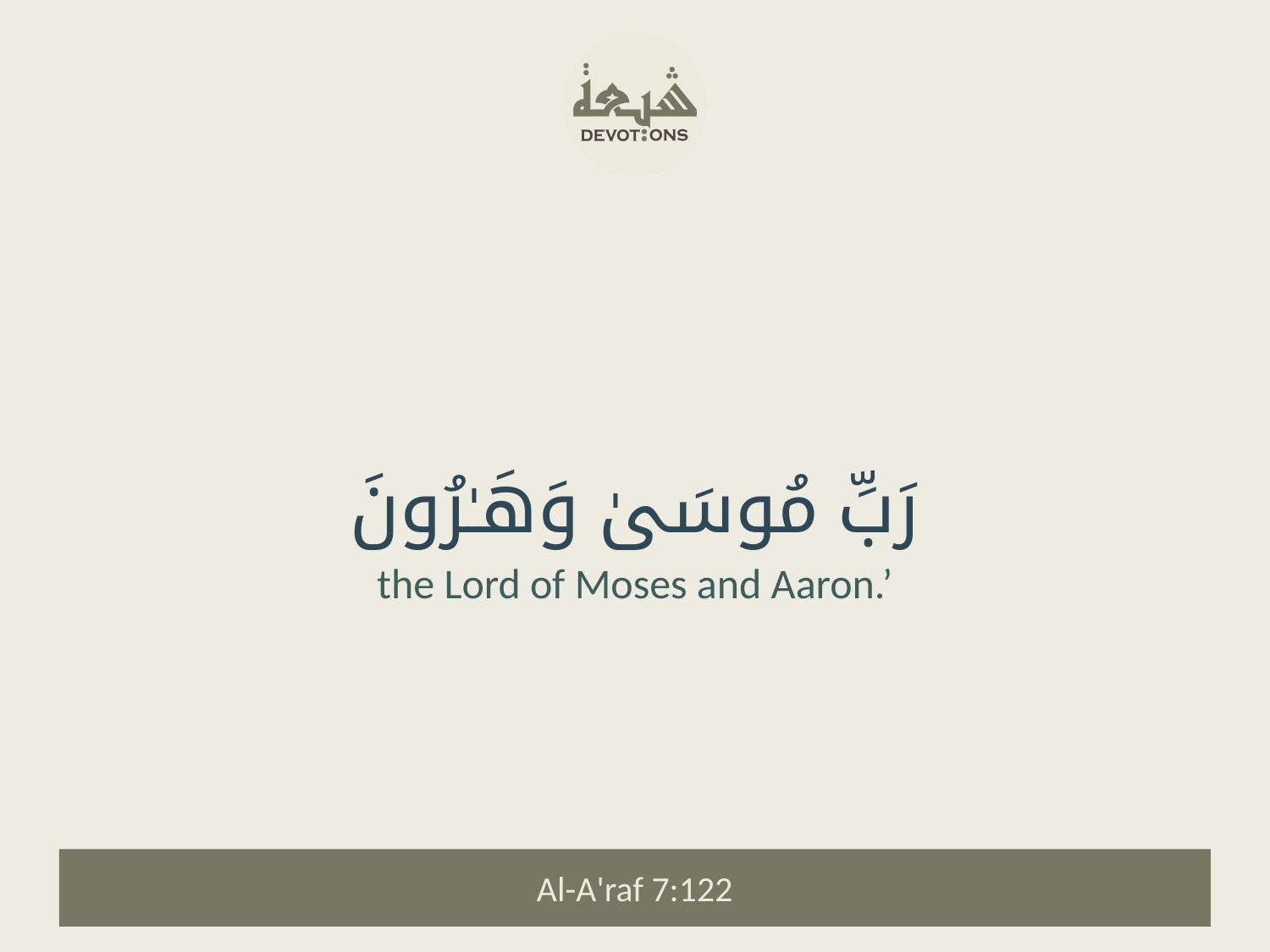

رَبِّ مُوسَىٰ وَهَـٰرُونَ
the Lord of Moses and Aaron.’
Al-A'raf 7:122